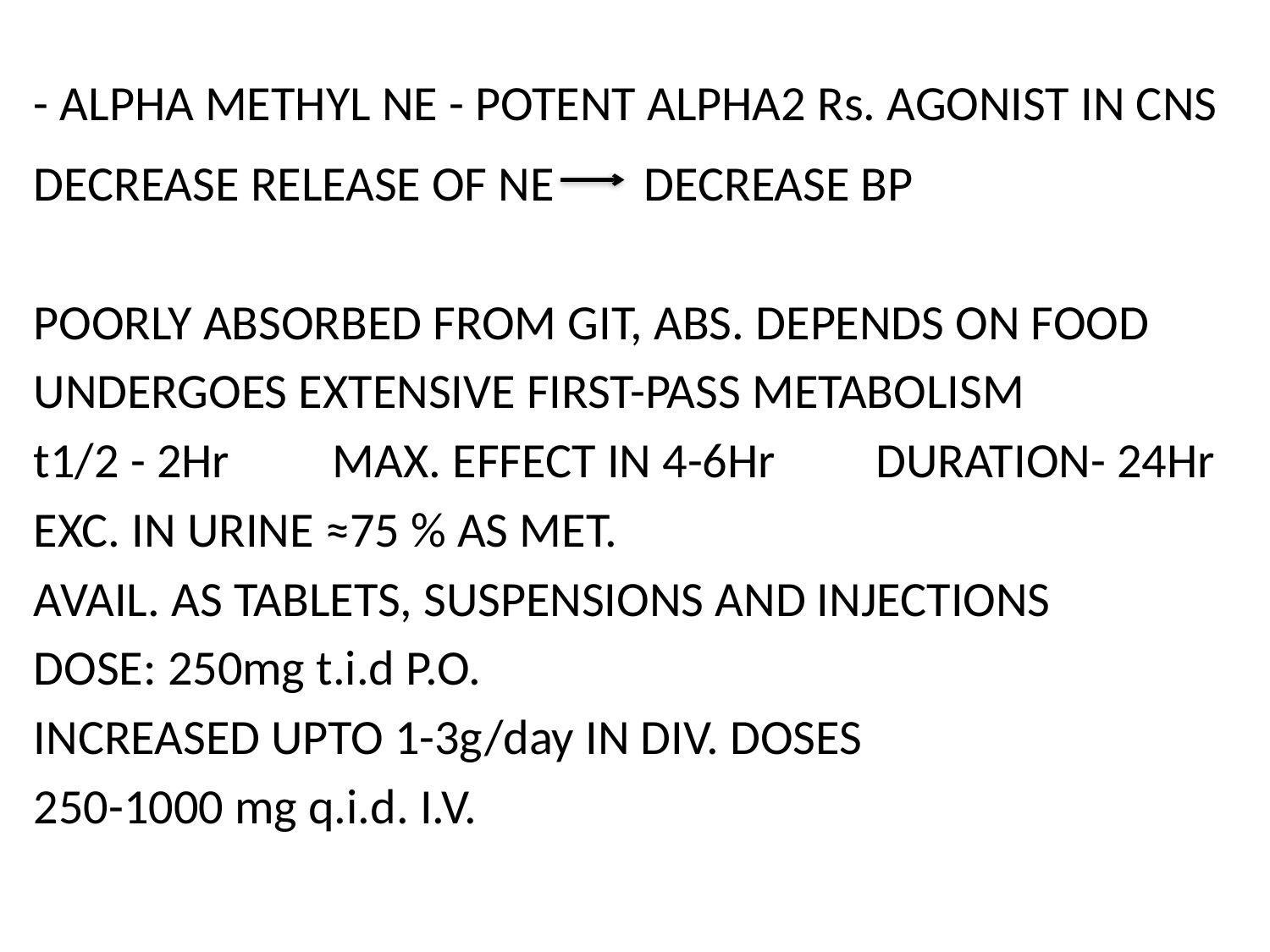

- ALPHA METHYL NE - POTENT ALPHA2 Rs. AGONIST IN CNS
DECREASE RELEASE OF NE        DECREASE BP

POORLY ABSORBED FROM GIT, ABS. DEPENDS ON FOOD
UNDERGOES EXTENSIVE FIRST-PASS METABOLISM
t1/2 - 2Hr	    MAX. EFFECT IN 4-6Hr         DURATION- 24Hr
EXC. IN URINE ≈75 % AS MET.
AVAIL. AS TABLETS, SUSPENSIONS AND INJECTIONS
DOSE: 250mg t.i.d P.O.
INCREASED UPTO 1-3g/day IN DIV. DOSES
250-1000 mg q.i.d. I.V.